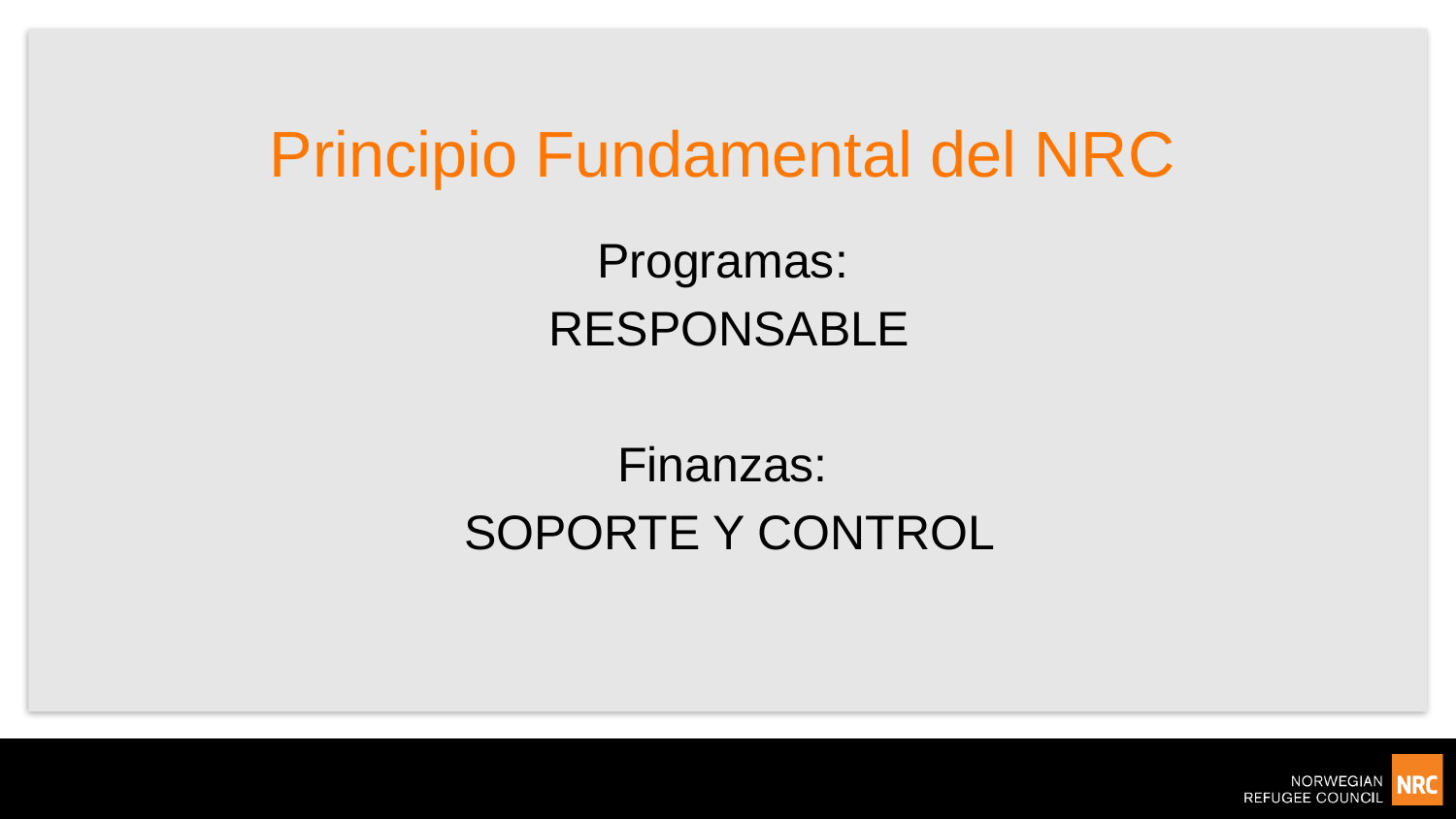

Principio Fundamental del NRC
Programas:
RESPONSABLE

Finanzas:
SOPORTE Y CONTROL